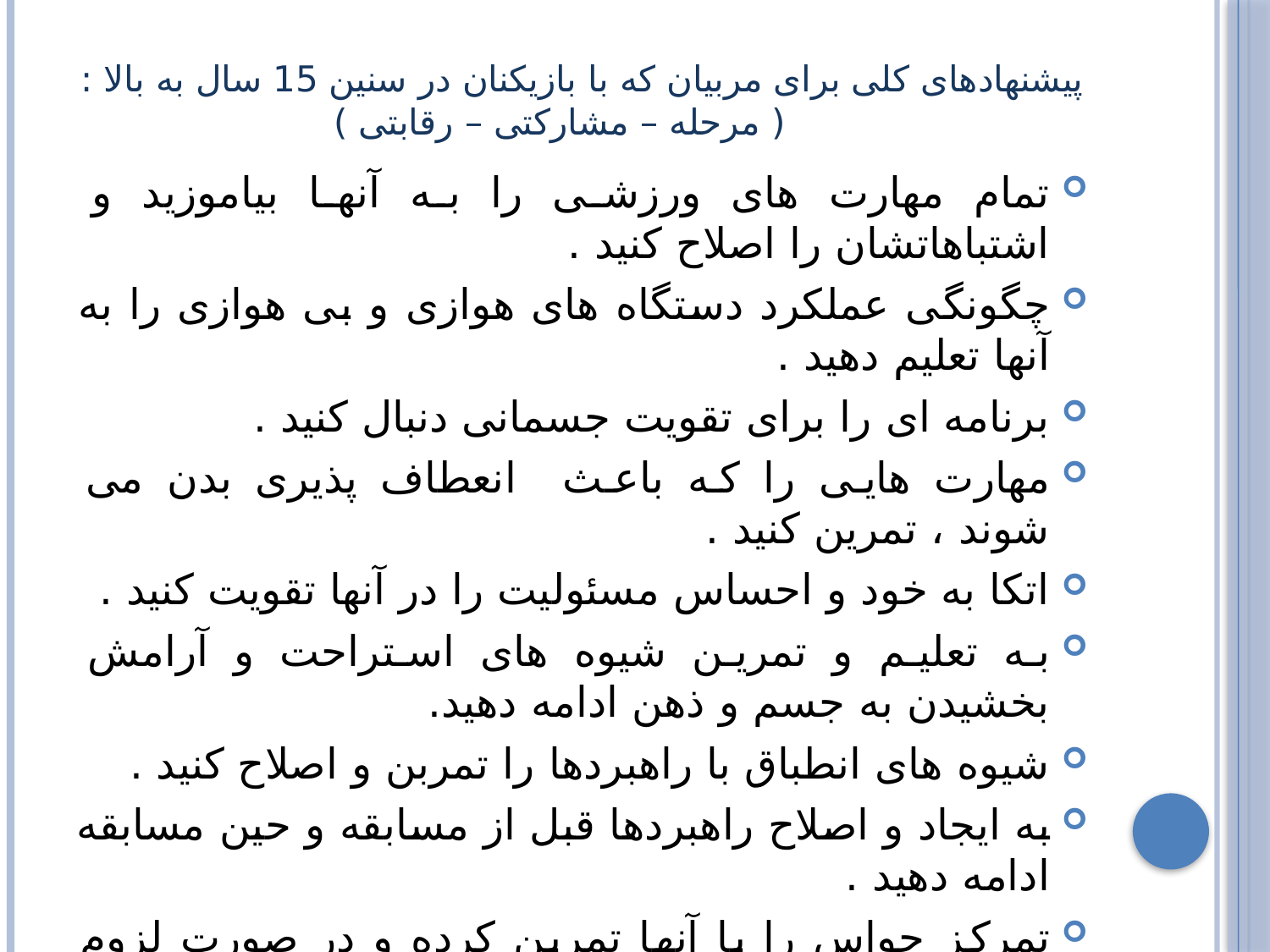

# پیشنهادهای کلی برای مربیان که با بازیکنان در سنین 15 سال به بالا : ( مرحله – مشارکتی – رقابتی )
تمام مهارت های ورزشی را به آنها بیاموزید و اشتباهاتشان را اصلاح کنید .
چگونگی عملکرد دستگاه های هوازی و بی هوازی را به آنها تعلیم دهید .
برنامه ای را برای تقویت جسمانی دنبال کنید .
مهارت هایی را که باعث  انعطاف پذیری بدن می شوند ، تمرین کنید .
اتکا به خود و احساس مسئولیت را در آنها تقویت کنید .
به تعلیم و تمرین شیوه های استراحت و آرامش بخشیدن به جسم و ذهن ادامه دهید.
شیوه های انطباق با راهبردها را تمربن و اصلاح کنید .
به ایجاد و اصلاح راهبردها قبل از مسابقه و حین مسابقه ادامه دهید .
تمرکز حواس را با آنها تمرین کرده و در صورت لزوم اشتباهاتشان را اصلاح کنید .
به رشد قابلیت  های زیر در ورزشکاران ادامه دهید : اعتماد به نفس ، عزت نفس ، برتلاش صددرصد تکیه کنید .